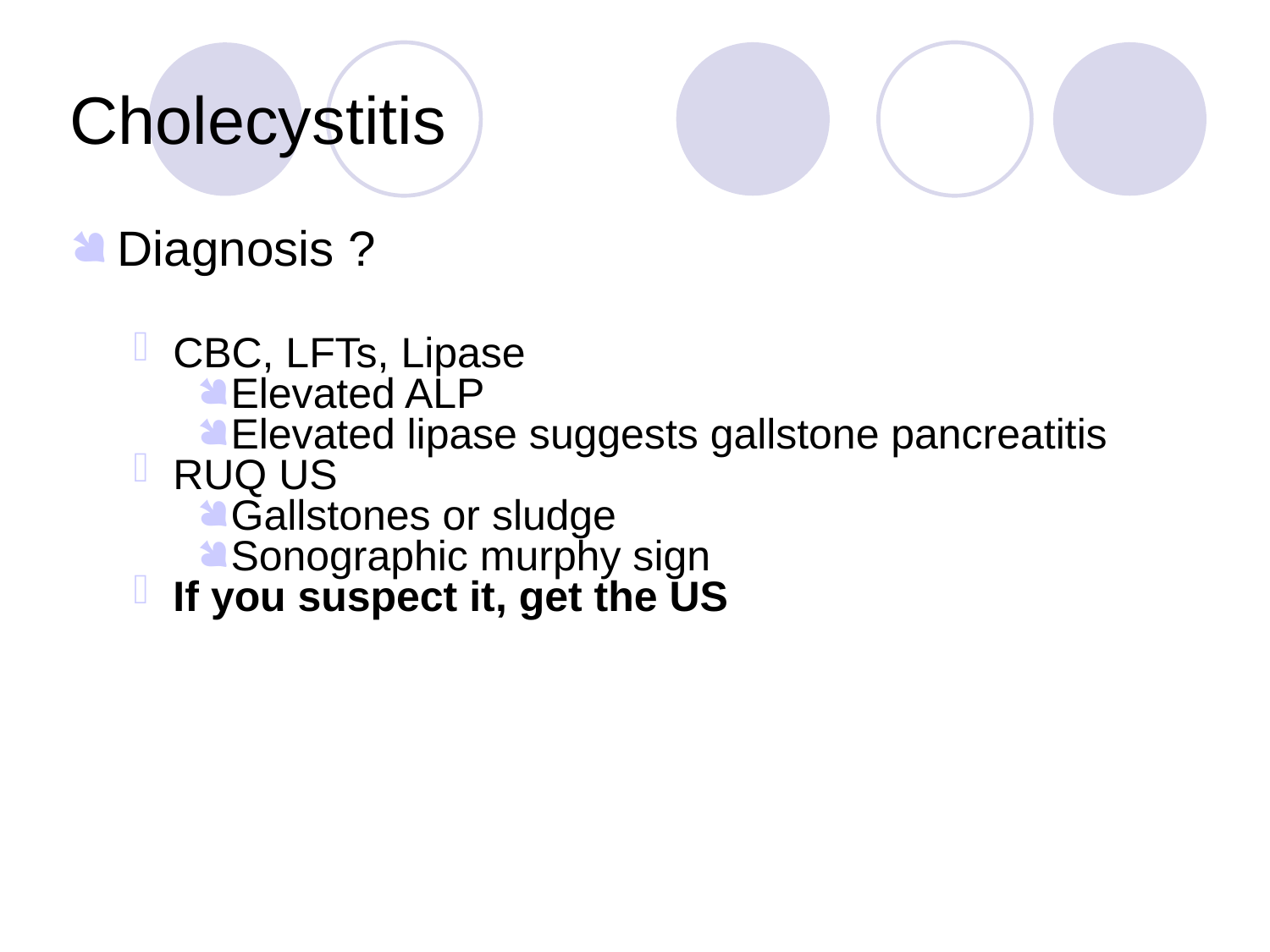

Cholecystitis
Diagnosis ?

CBC, LFTs, Lipase
Elevated ALP
Elevated lipase suggests gallstone pancreatitis
RUQ US
Gallstones or sludge
Sonographic murphy sign
If you suspect it, get the US